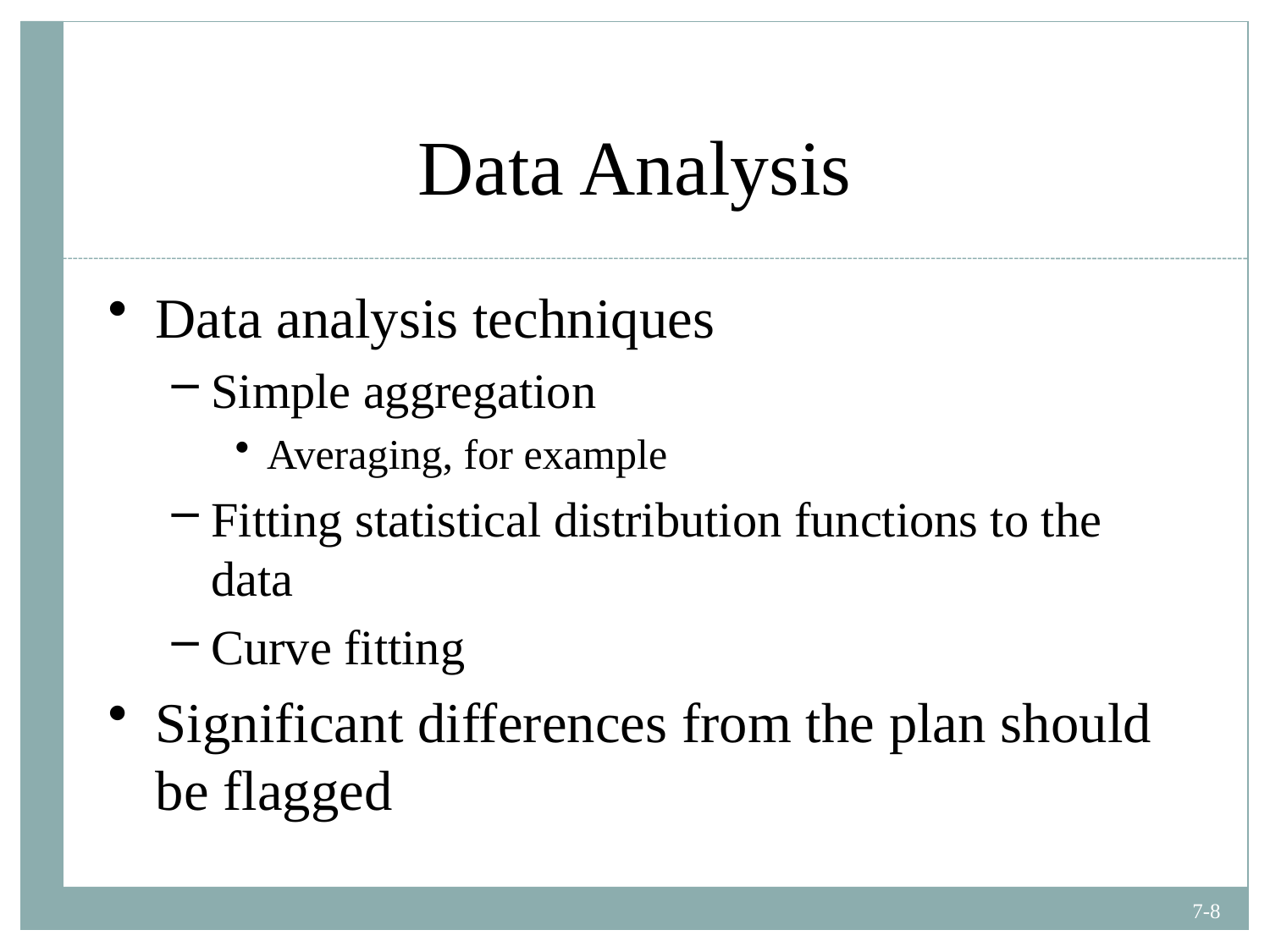

# Data Analysis
Data analysis techniques
Simple aggregation
Averaging, for example
Fitting statistical distribution functions to the data
Curve fitting
Significant differences from the plan should be flagged